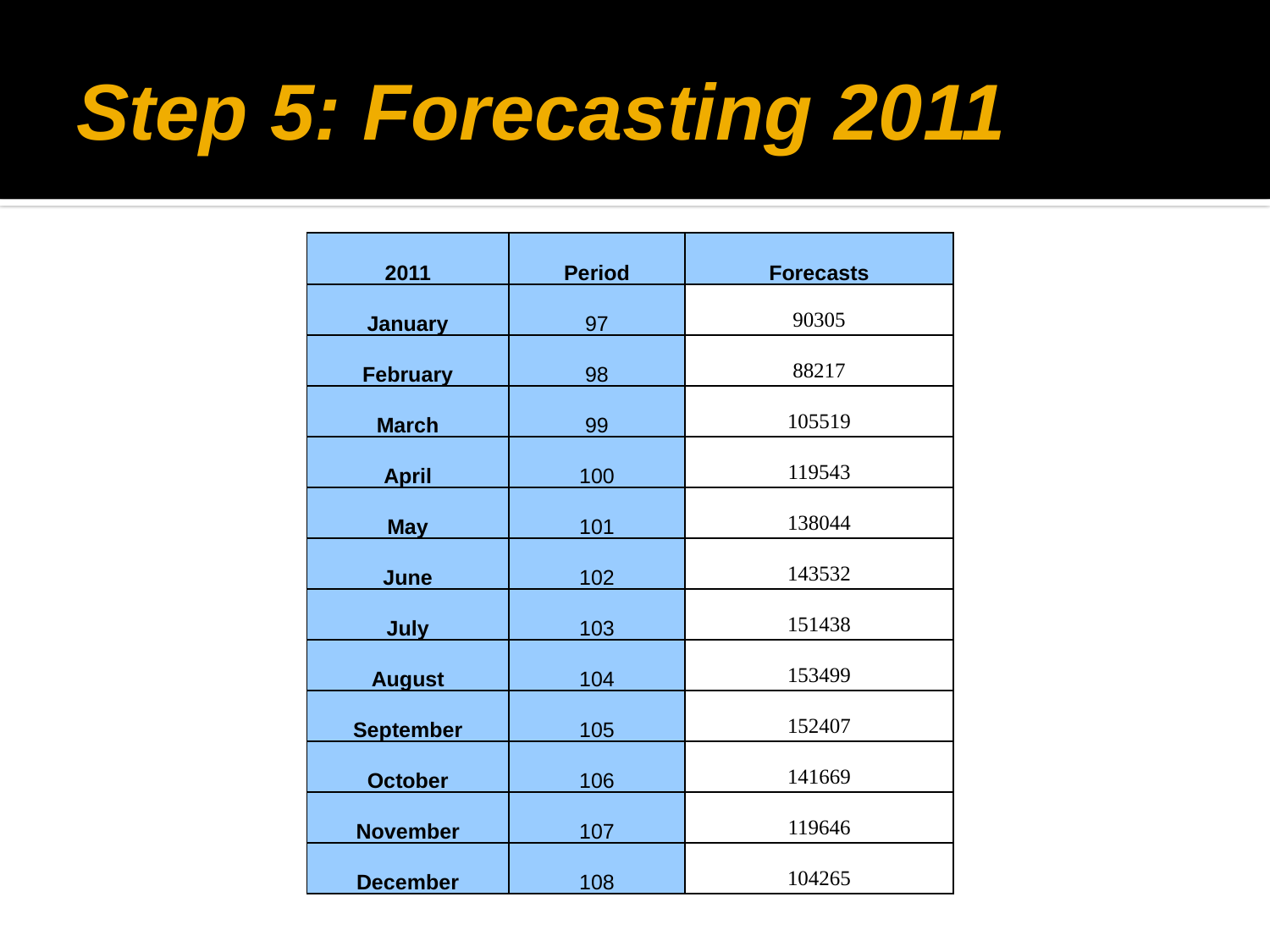

# Step 5: Forecasting 2011
| 2011 | Period | Forecasts |  |  |
| --- | --- | --- | --- | --- |
| January | 97 | 90305 |  |  |
| February | 98 | 88217 |  |  |
| March | 99 | 105519 |  |  |
| April | 100 | 119543 |  |  |
| May | 101 | 138044 |  |  |
| June | 102 | 143532 |  |  |
| July | 103 | 151438 |  |  |
| August | 104 | 153499 |  |  |
| September | 105 | 152407 |  |  |
| October | 106 | 141669 |  |  |
| November | 107 | 119646 |  |  |
| December | 108 | 104265 |  |  |